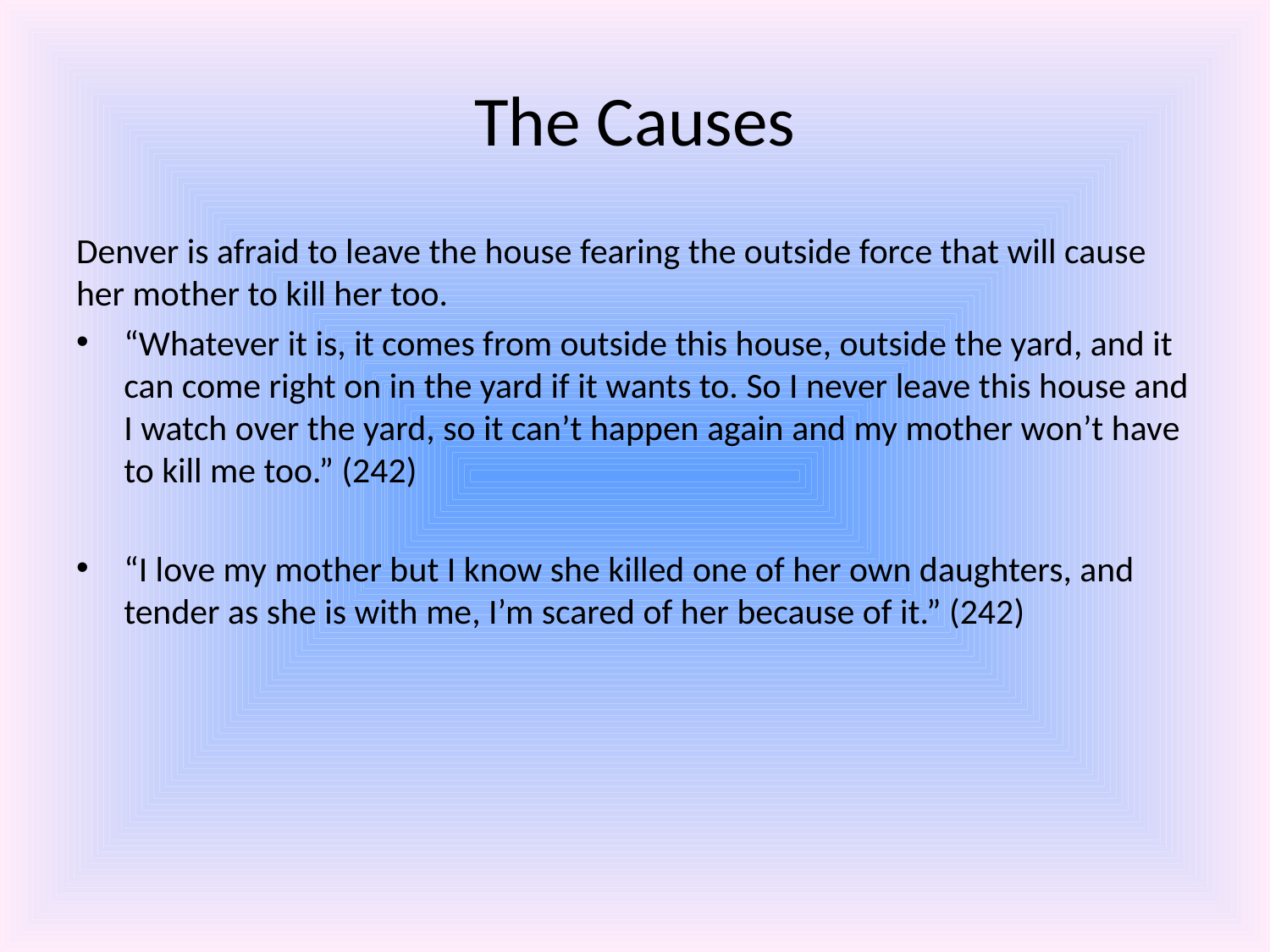

# The Causes
Denver is afraid to leave the house fearing the outside force that will cause her mother to kill her too.
“Whatever it is, it comes from outside this house, outside the yard, and it can come right on in the yard if it wants to. So I never leave this house and I watch over the yard, so it can’t happen again and my mother won’t have to kill me too.” (242)

“I love my mother but I know she killed one of her own daughters, and tender as she is with me, I’m scared of her because of it.” (242)